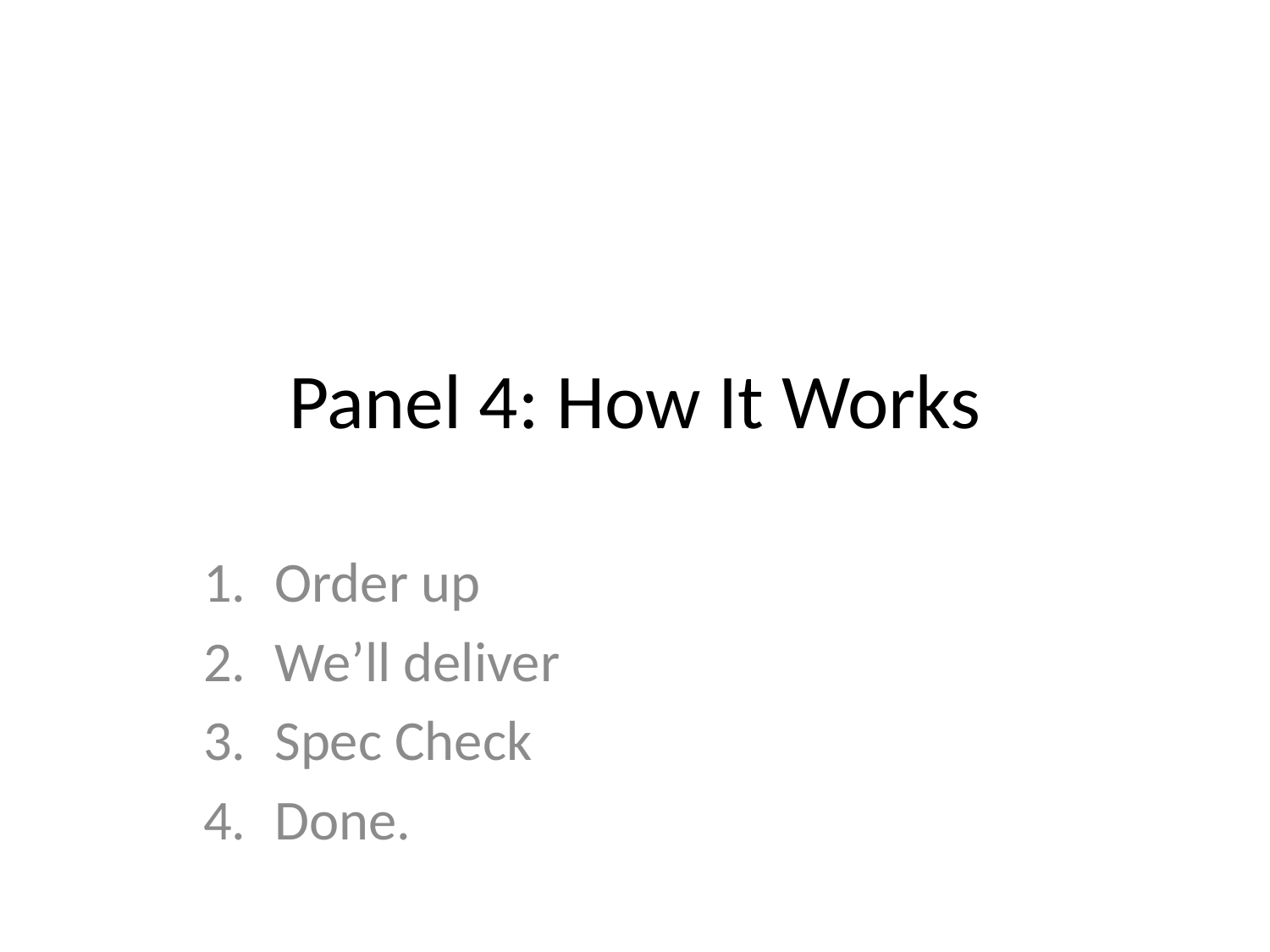

# Panel 4: How It Works
Order up
We’ll deliver
Spec Check
Done.